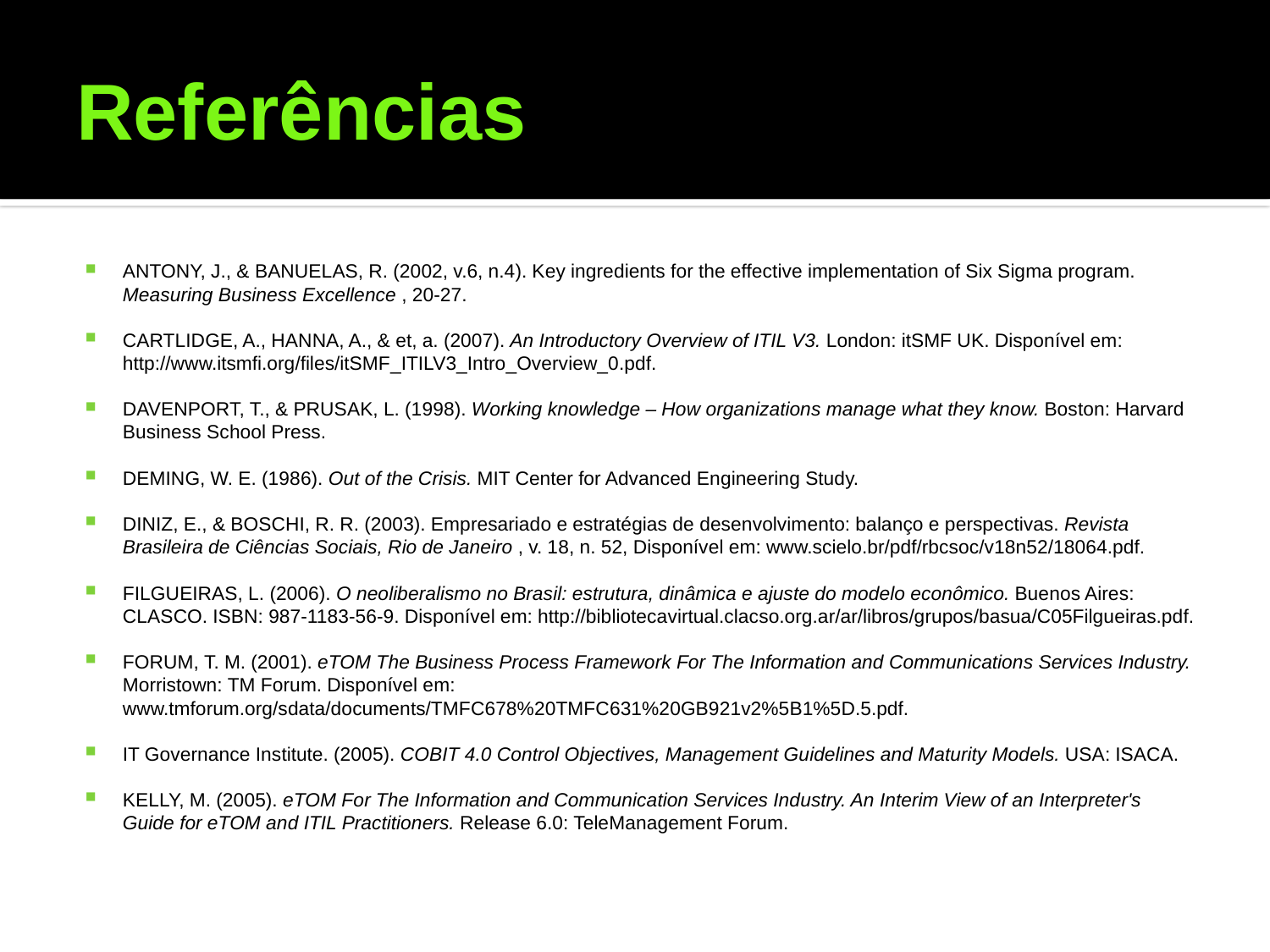

# Referências
ANTONY, J., & BANUELAS, R. (2002, v.6, n.4). Key ingredients for the effective implementation of Six Sigma program. Measuring Business Excellence , 20-27.

CARTLIDGE, A., HANNA, A., & et, a. (2007). An Introductory Overview of ITIL V3. London: itSMF UK. Disponível em: http://www.itsmfi.org/files/itSMF_ITILV3_Intro_Overview_0.pdf.

DAVENPORT, T., & PRUSAK, L. (1998). Working knowledge – How organizations manage what they know. Boston: Harvard Business School Press.

DEMING, W. E. (1986). Out of the Crisis. MIT Center for Advanced Engineering Study.

DINIZ, E., & BOSCHI, R. R. (2003). Empresariado e estratégias de desenvolvimento: balanço e perspectivas. Revista Brasileira de Ciências Sociais, Rio de Janeiro , v. 18, n. 52, Disponível em: www.scielo.br/pdf/rbcsoc/v18n52/18064.pdf.

FILGUEIRAS, L. (2006). O neoliberalismo no Brasil: estrutura, dinâmica e ajuste do modelo econômico. Buenos Aires: CLASCO. ISBN: 987-1183-56-9. Disponível em: http://bibliotecavirtual.clacso.org.ar/ar/libros/grupos/basua/C05Filgueiras.pdf.

FORUM, T. M. (2001). eTOM The Business Process Framework For The Information and Communications Services Industry. Morristown: TM Forum. Disponível em: www.tmforum.org/sdata/documents/TMFC678%20TMFC631%20GB921v2%5B1%5D.5.pdf.

IT Governance Institute. (2005). COBIT 4.0 Control Objectives, Management Guidelines and Maturity Models. USA: ISACA.

KELLY, M. (2005). eTOM For The Information and Communication Services Industry. An Interim View of an Interpreter's Guide for eTOM and ITIL Practitioners. Release 6.0: TeleManagement Forum.